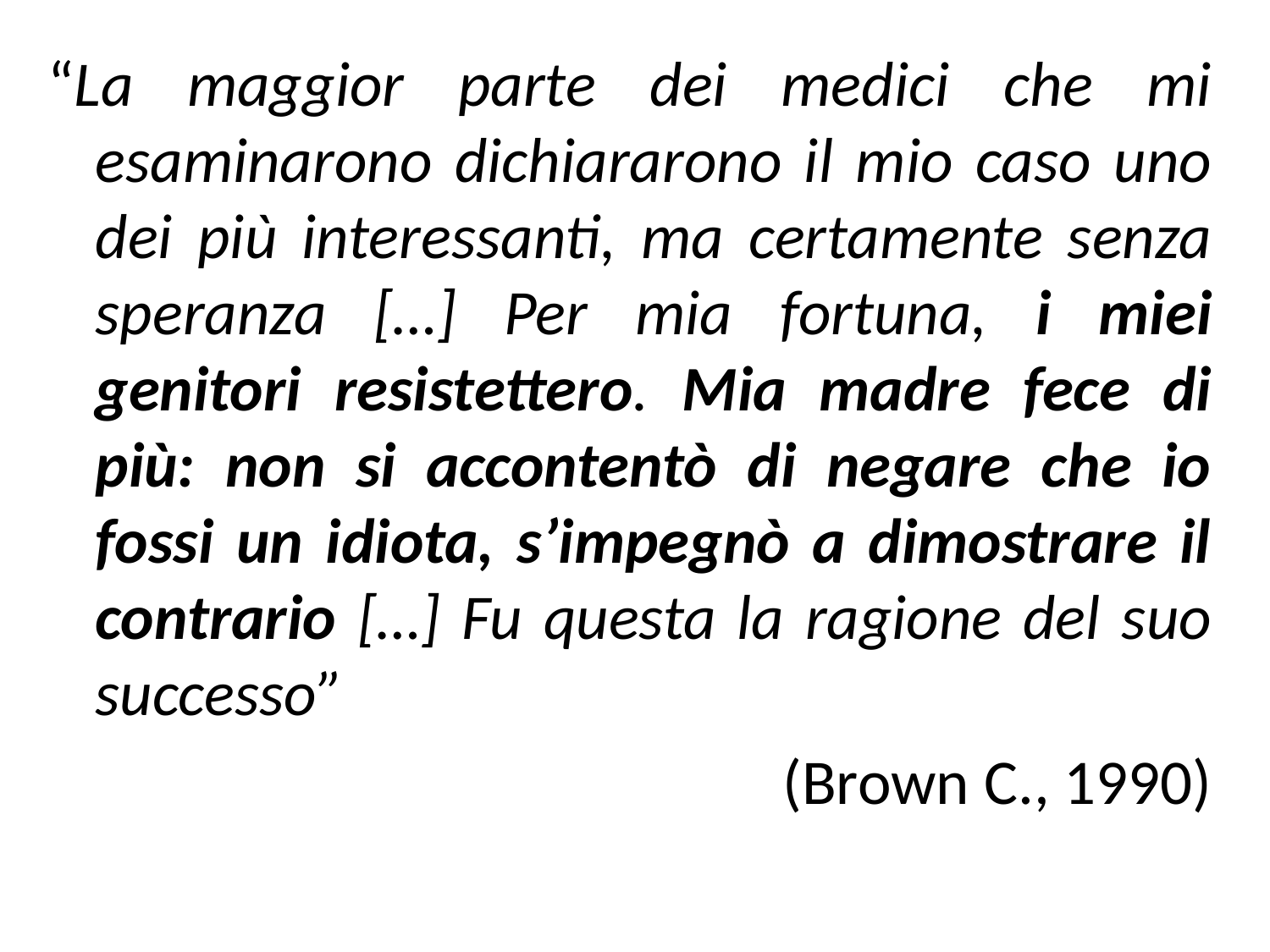

“La maggior parte dei medici che mi esaminarono dichiararono il mio caso uno dei più interessanti, ma certamente senza speranza […] Per mia fortuna, i miei genitori resistettero. Mia madre fece di più: non si accontentò di negare che io fossi un idiota, s’impegnò a dimostrare il contrario […] Fu questa la ragione del suo successo”
(Brown C., 1990)